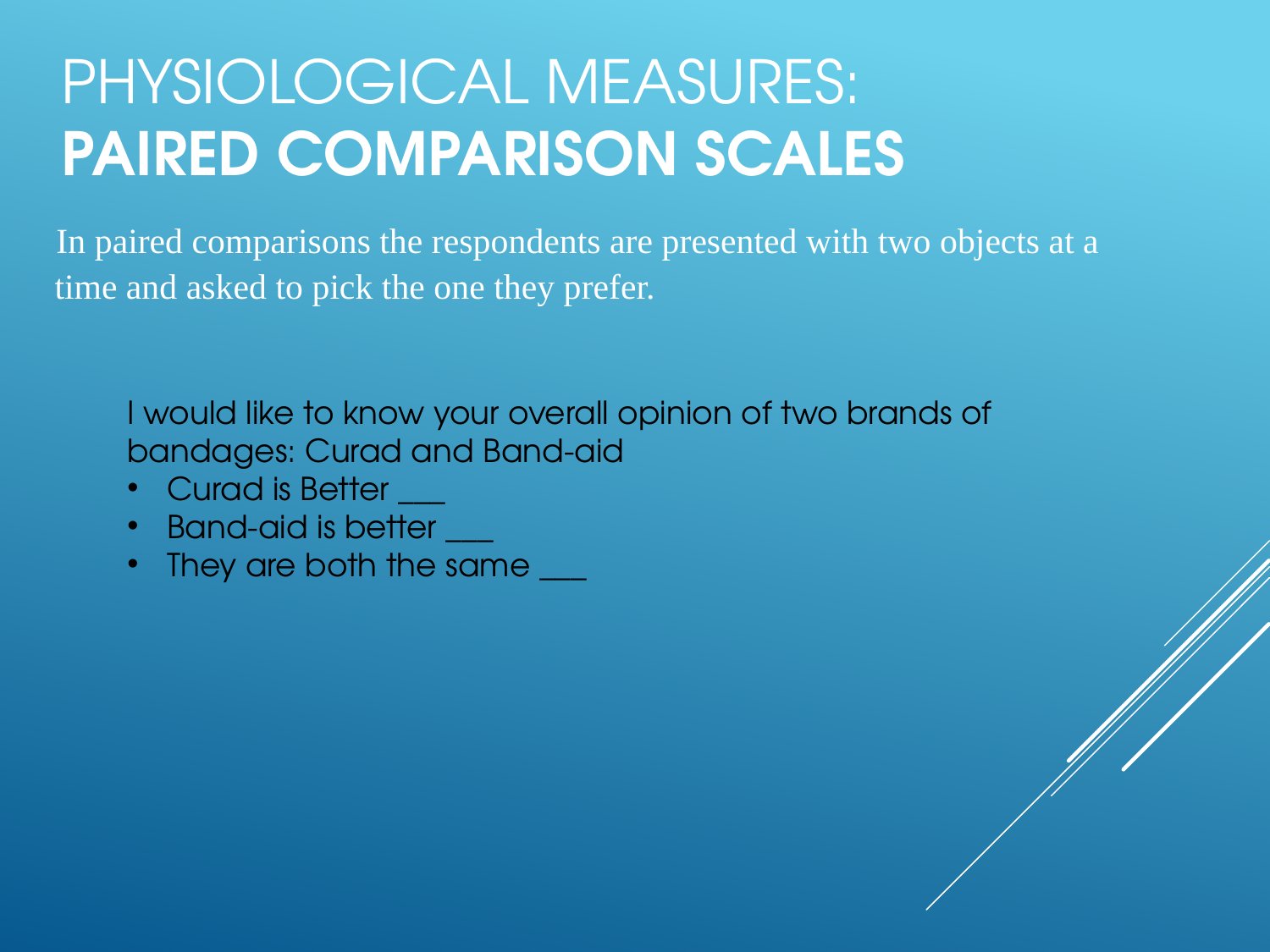

In paired comparisons the respondents are presented with two objects at a time and asked to pick the one they prefer.

Physiological measures:
Paired comparison Scales

I would like to know your overall opinion of two brands of bandages: Curad and Band-aid
Curad is Better ___
Band-aid is better ___
They are both the same ___